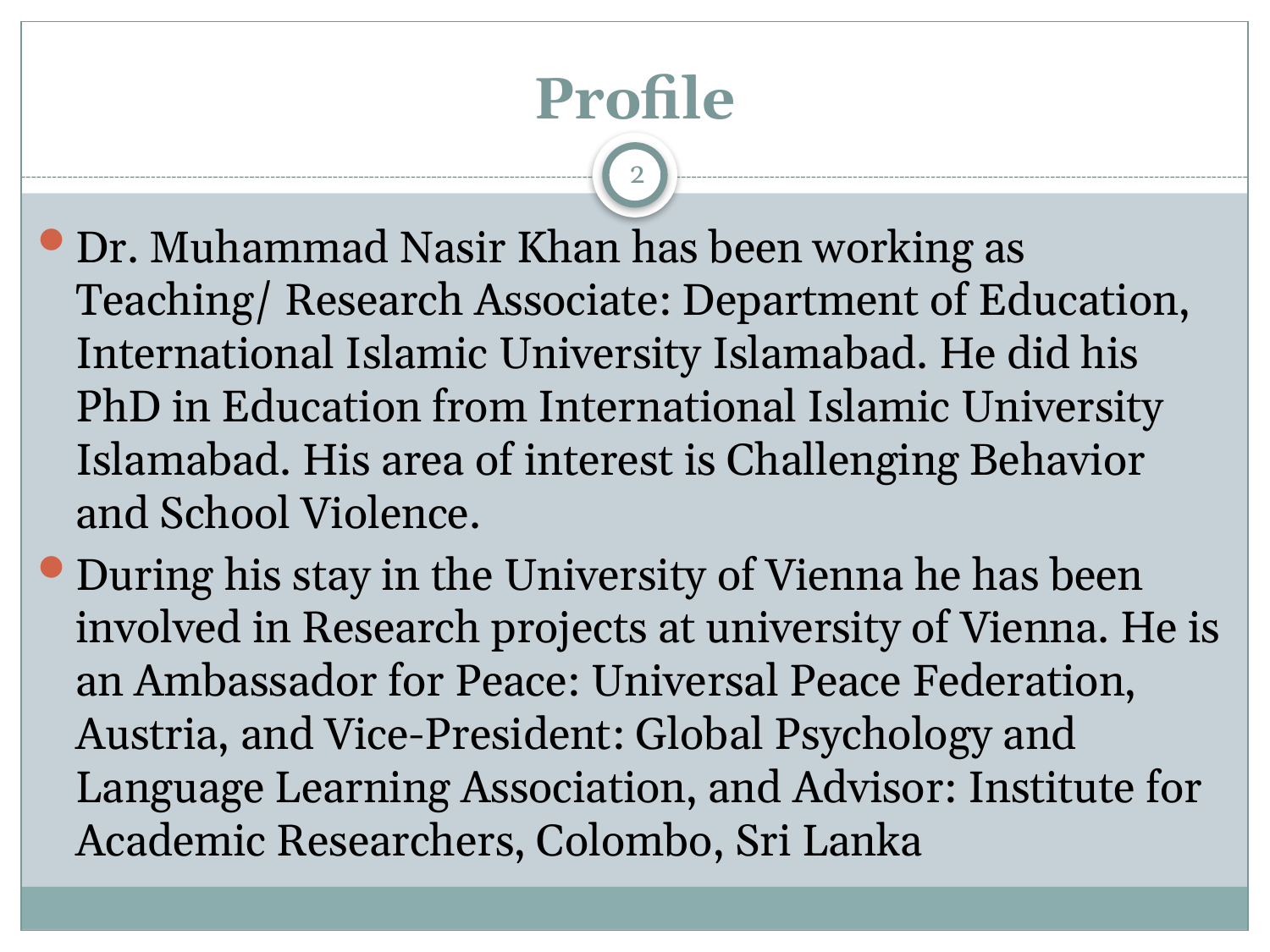

# Profile
2
Dr. Muhammad Nasir Khan has been working as Teaching/ Research Associate: Department of Education, International Islamic University Islamabad. He did his PhD in Education from International Islamic University Islamabad. His area of interest is Challenging Behavior and School Violence.
During his stay in the University of Vienna he has been involved in Research projects at university of Vienna. He is an Ambassador for Peace: Universal Peace Federation, Austria, and Vice-President: Global Psychology and Language Learning Association, and Advisor: Institute for Academic Researchers, Colombo, Sri Lanka